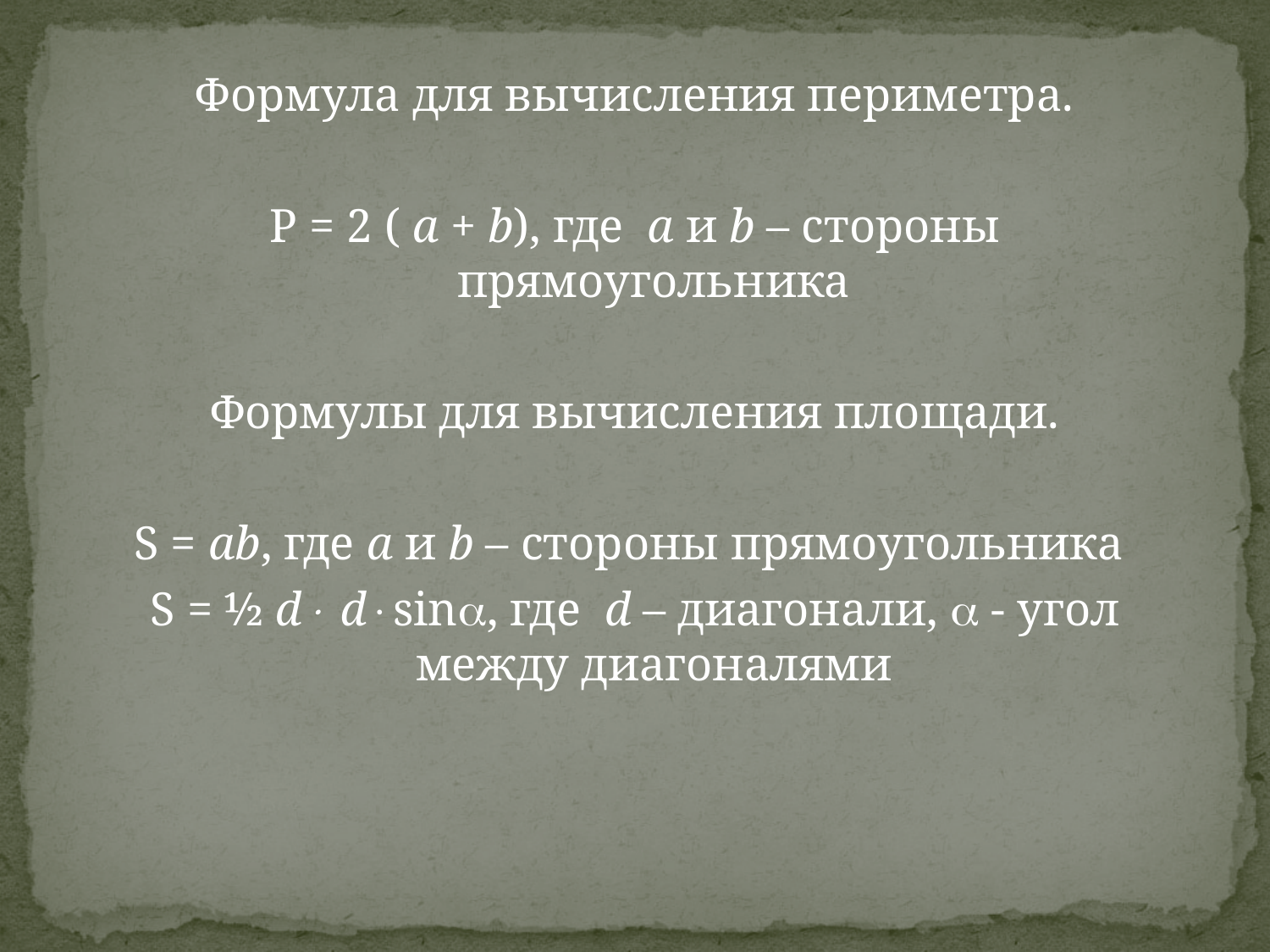

Формула для вычисления периметра.

P = 2 ( a + b), где  a и b – стороны прямоугольника

Формулы для вычисления площади.

S = ab, где a и b – стороны прямоугольника
S = ½ d⋅ d⋅sinα, где  d – диагонали, α - угол между диагоналями